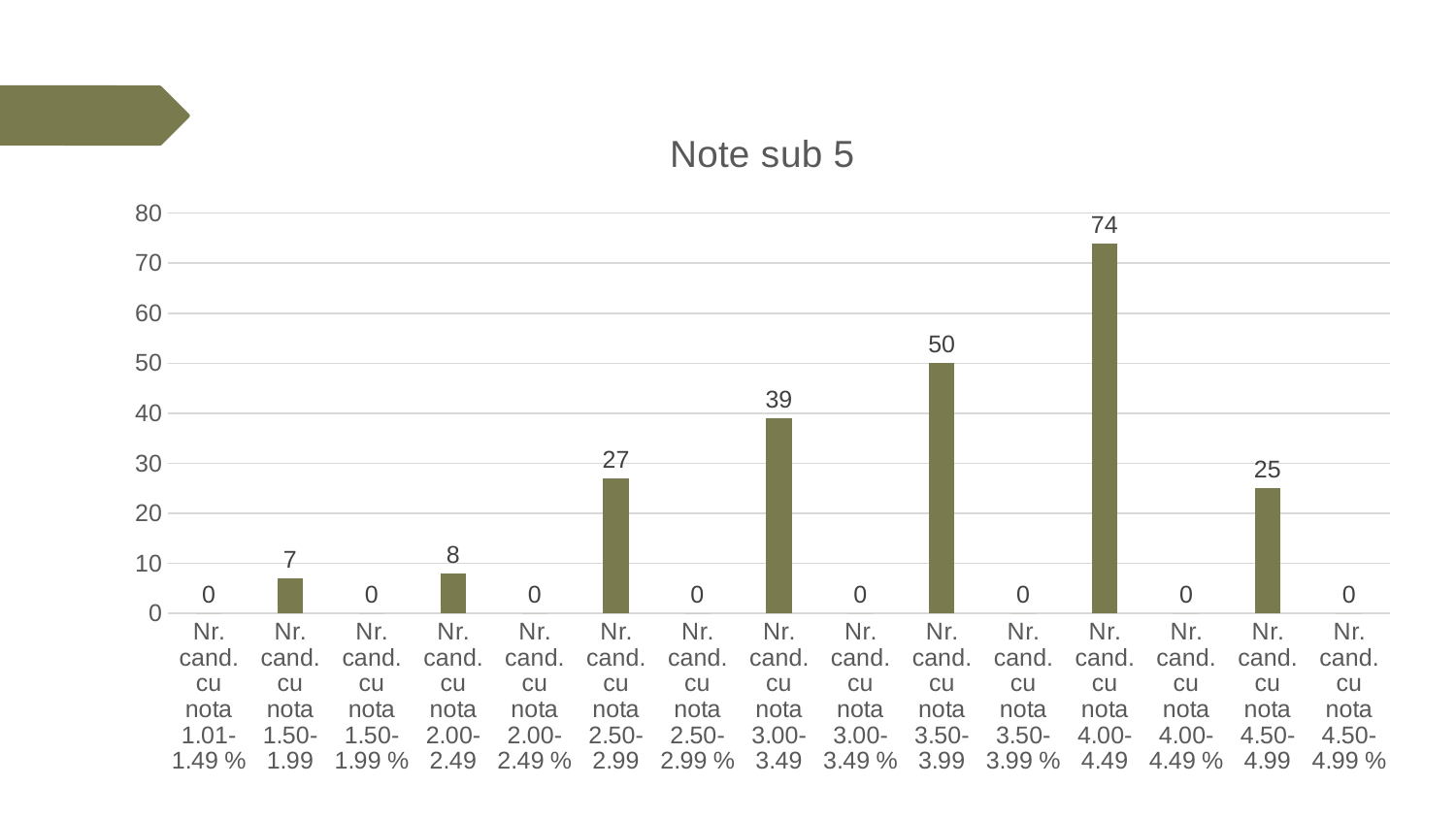

### Chart: Note sub 5

| Category | 2 |
|---|---|
| Nr. cand. cu nota 1.01-1.49 % | 0.0 |
| Nr. cand. cu nota 1.50-1.99 | 7.0 |
| Nr. cand. cu nota 1.50-1.99 % | 0.0 |
| Nr. cand. cu nota 2.00-2.49 | 8.0 |
| Nr. cand. cu nota 2.00-2.49 % | 0.0 |
| Nr. cand. cu nota 2.50-2.99 | 27.0 |
| Nr. cand. cu nota 2.50-2.99 % | 0.0 |
| Nr. cand. cu nota 3.00-3.49 | 39.0 |
| Nr. cand. cu nota 3.00-3.49 % | 0.0 |
| Nr. cand. cu nota 3.50-3.99 | 50.0 |
| Nr. cand. cu nota 3.50-3.99 % | 0.0 |
| Nr. cand. cu nota 4.00-4.49 | 74.0 |
| Nr. cand. cu nota 4.00-4.49 % | 0.0 |
| Nr. cand. cu nota 4.50-4.99 | 25.0 |
| Nr. cand. cu nota 4.50-4.99 % | 0.0 |